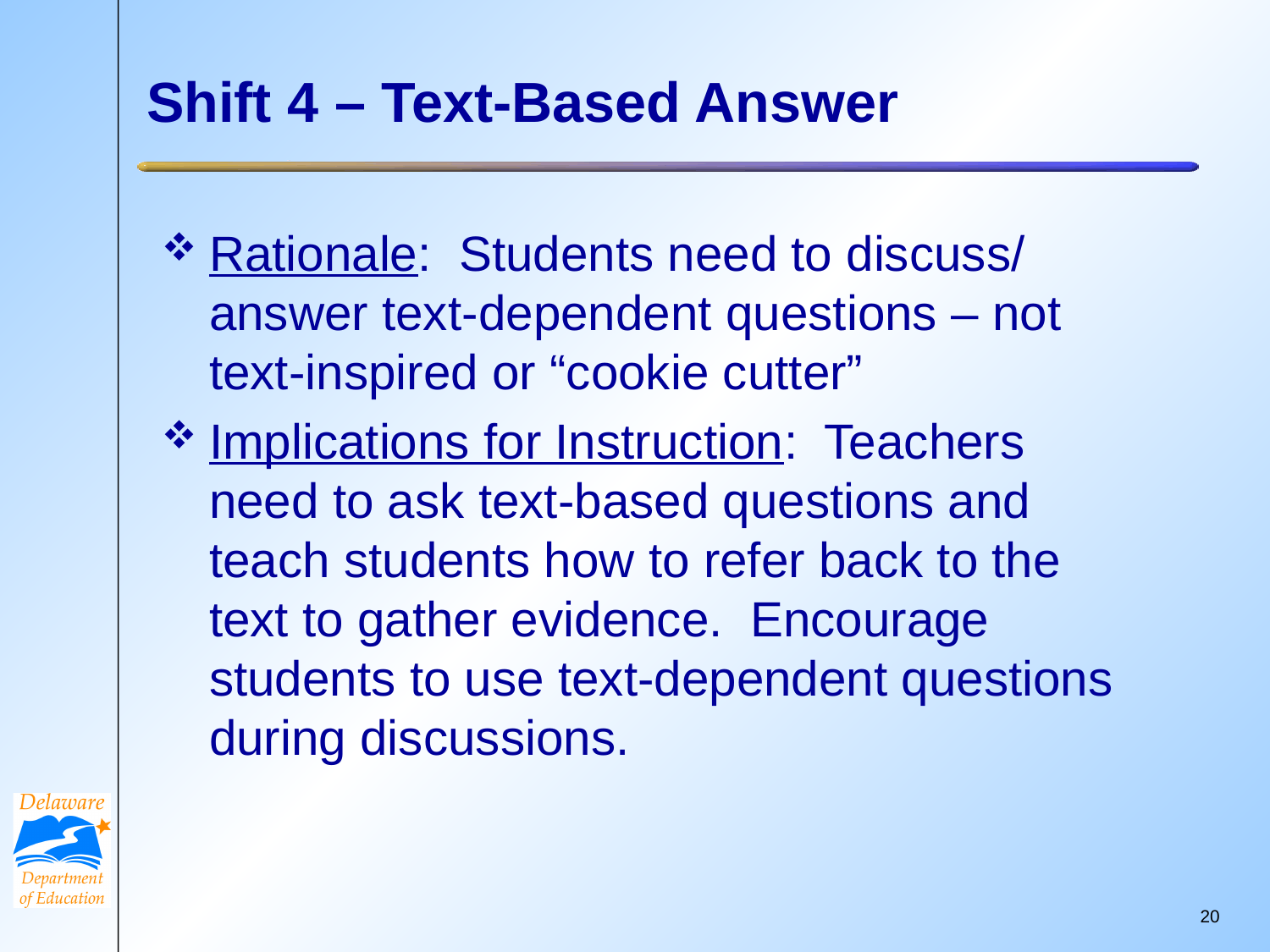

# Shift 4 – Text-Based Answer
Rationale:  Students need to discuss/ answer text-dependent questions – not text-inspired or “cookie cutter”
Implications for Instruction:  Teachers need to ask text-based questions and teach students how to refer back to the text to gather evidence.  Encourage students to use text-dependent questions during discussions.
20